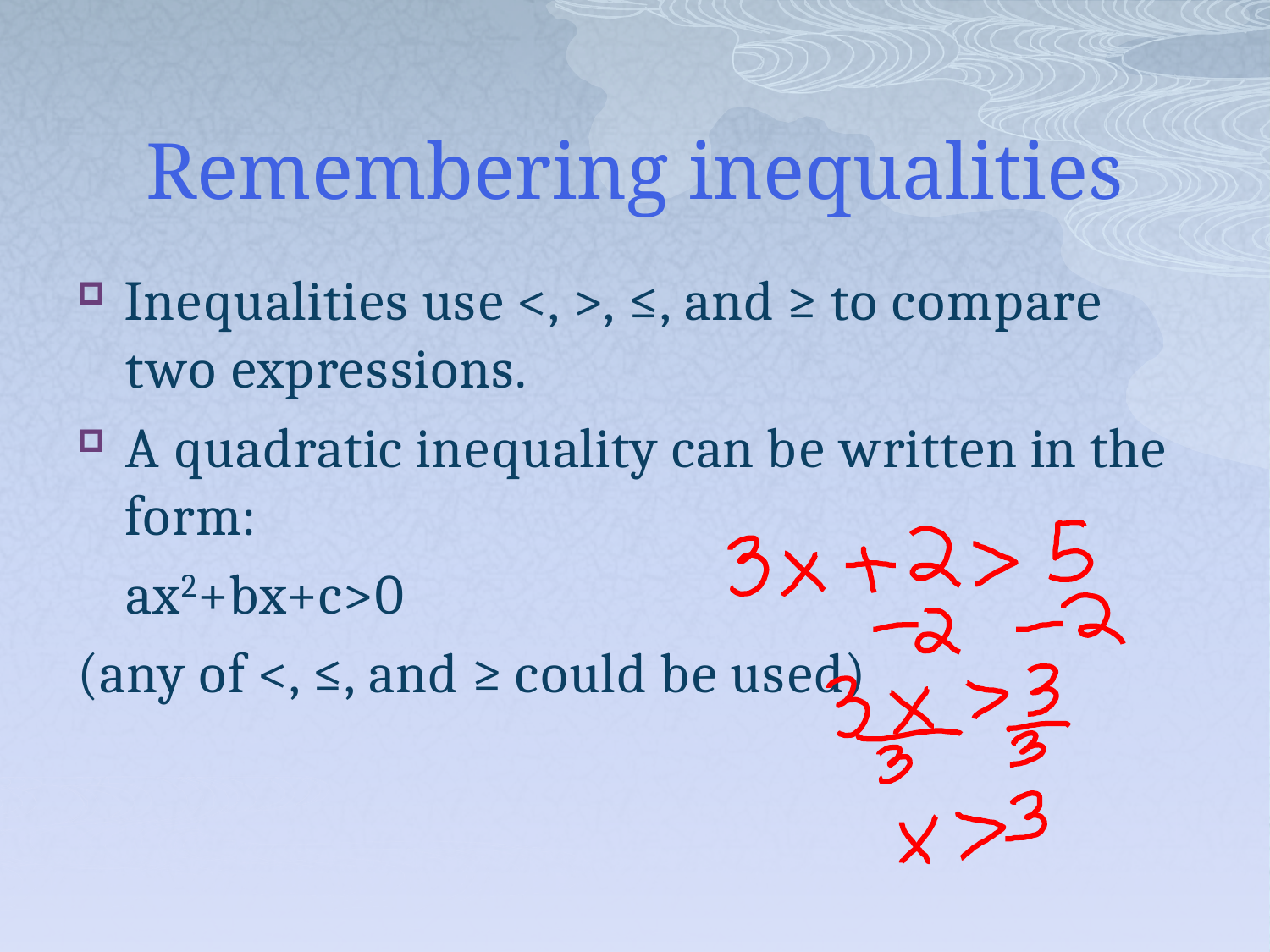

# Remembering inequalities
Inequalities use <, >, ≤, and ≥ to compare two expressions.
A quadratic inequality can be written in the form:
	ax2+bx+c>0
(any of <, ≤, and ≥ could be used)